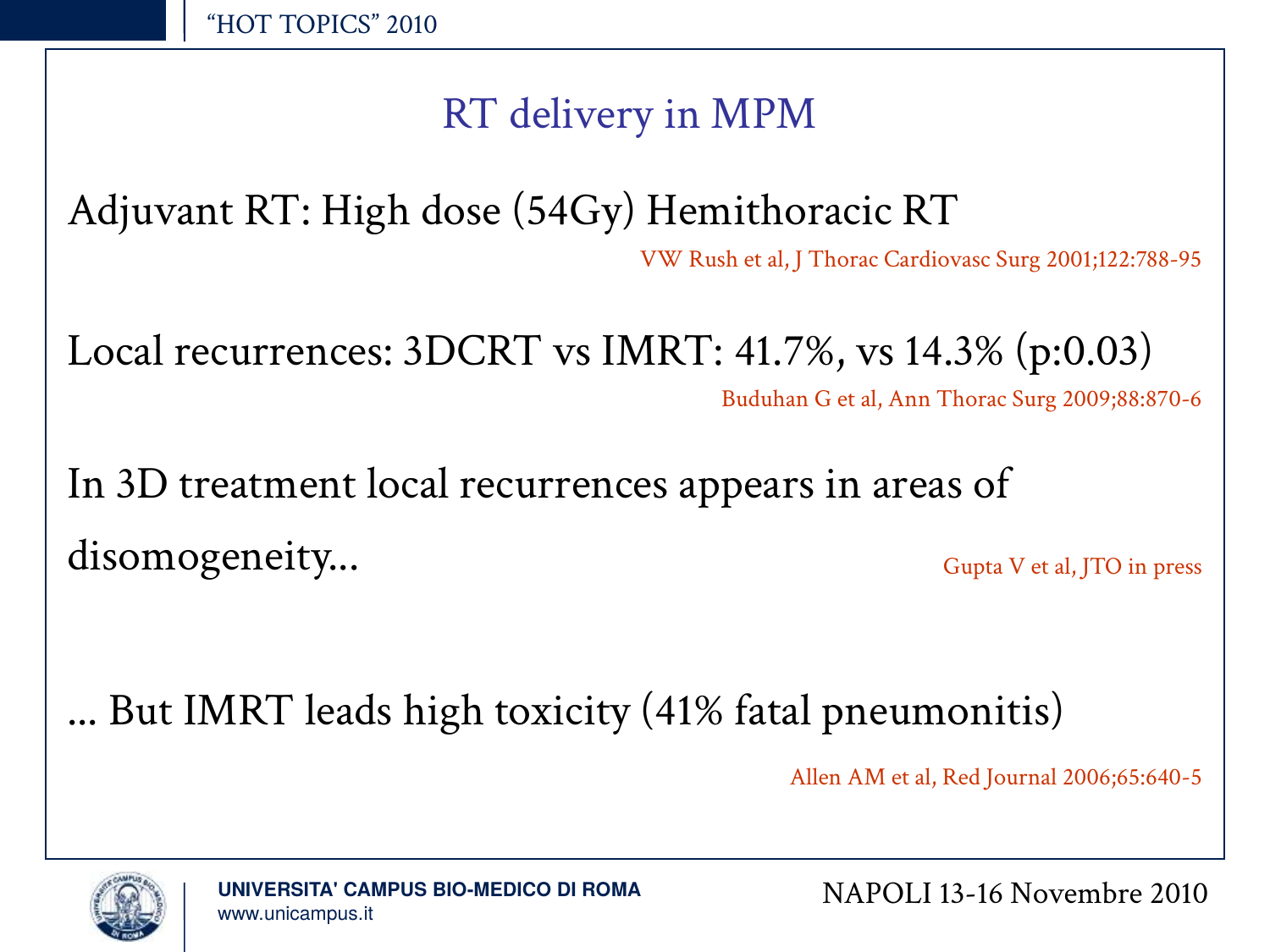

# “HOT TOPICS” 2010
RT delivery in MPM
Adjuvant RT: High dose (54Gy) Hemithoracic RT
VW Rush et al, J Thorac Cardiovasc Surg 2001;122:788-95
Local recurrences: 3DCRT vs IMRT: 41.7%, vs 14.3% (p:0.03)
Buduhan G et al, Ann Thorac Surg 2009;88:870-6
In 3D treatment local recurrences appears in areas of disomogeneity...
Gupta V et al, JTO in press
... But IMRT leads high toxicity (41% fatal pneumonitis)
Allen AM et al, Red Journal 2006;65:640-5
NAPOLI 13-16 Novembre 2010